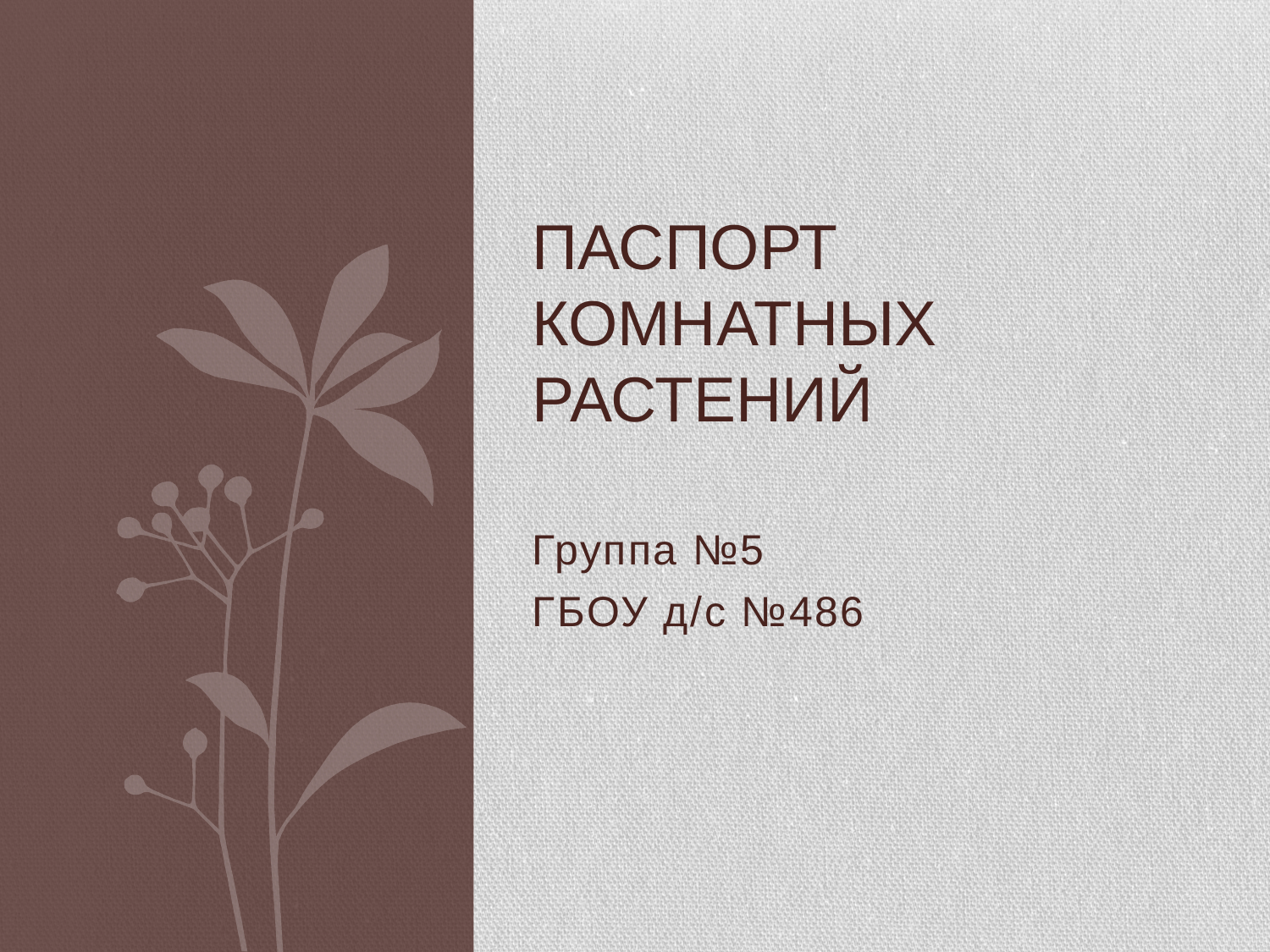

# Паспорт комнатных растений
Группа №5
ГБОУ д/с №486